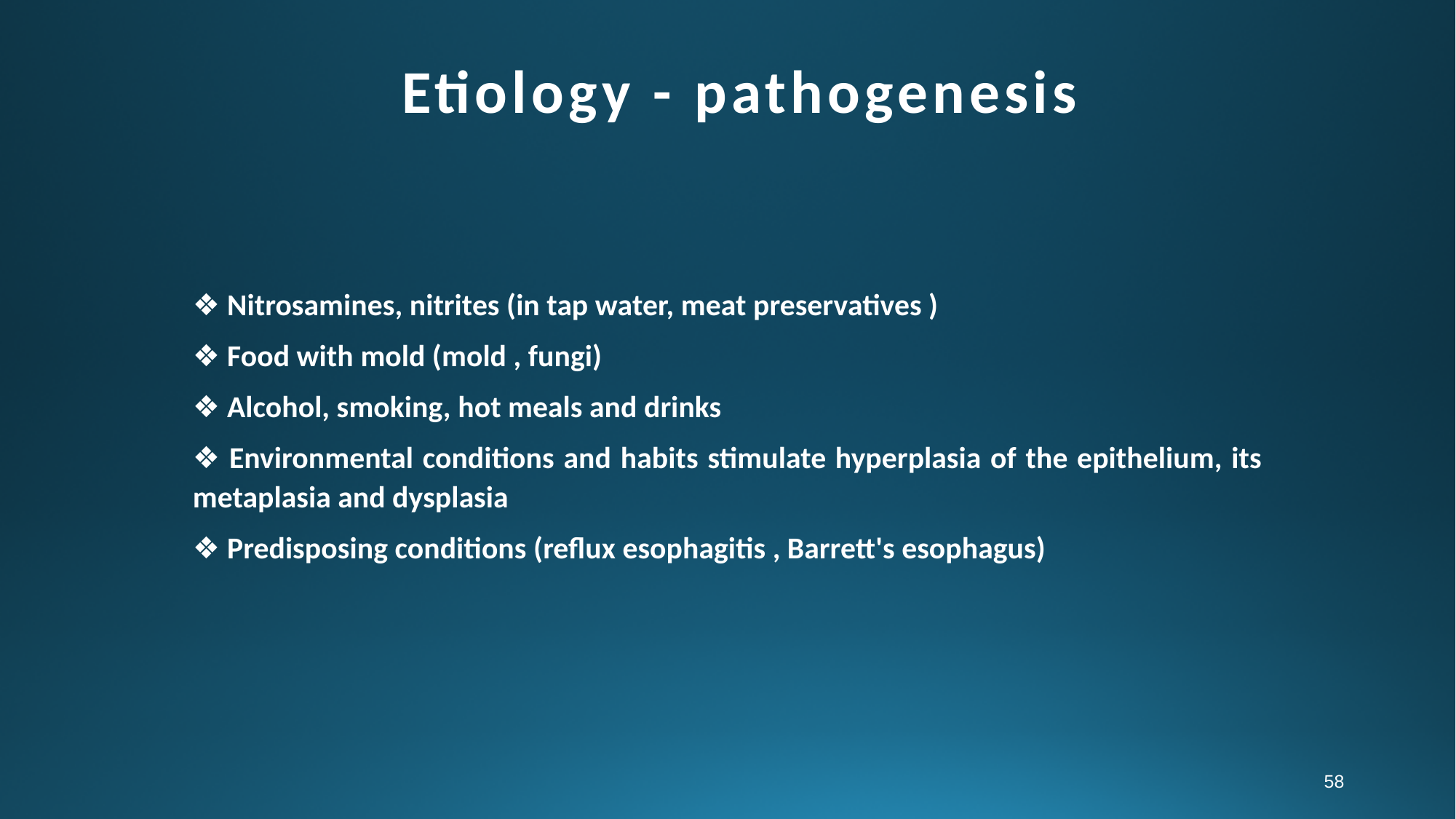

# ﻿ Etiology - pathogenesis

❖ Nitrosamines, nitrites (in tap water, meat preservatives )
❖ Food with mold (mold , fungi)
❖ Alcohol, smoking, hot meals and drinks
❖ Environmental conditions and habits stimulate hyperplasia of the epithelium, its metaplasia and dysplasia
❖ Predisposing conditions (reflux esophagitis , Barrett's esophagus)
58